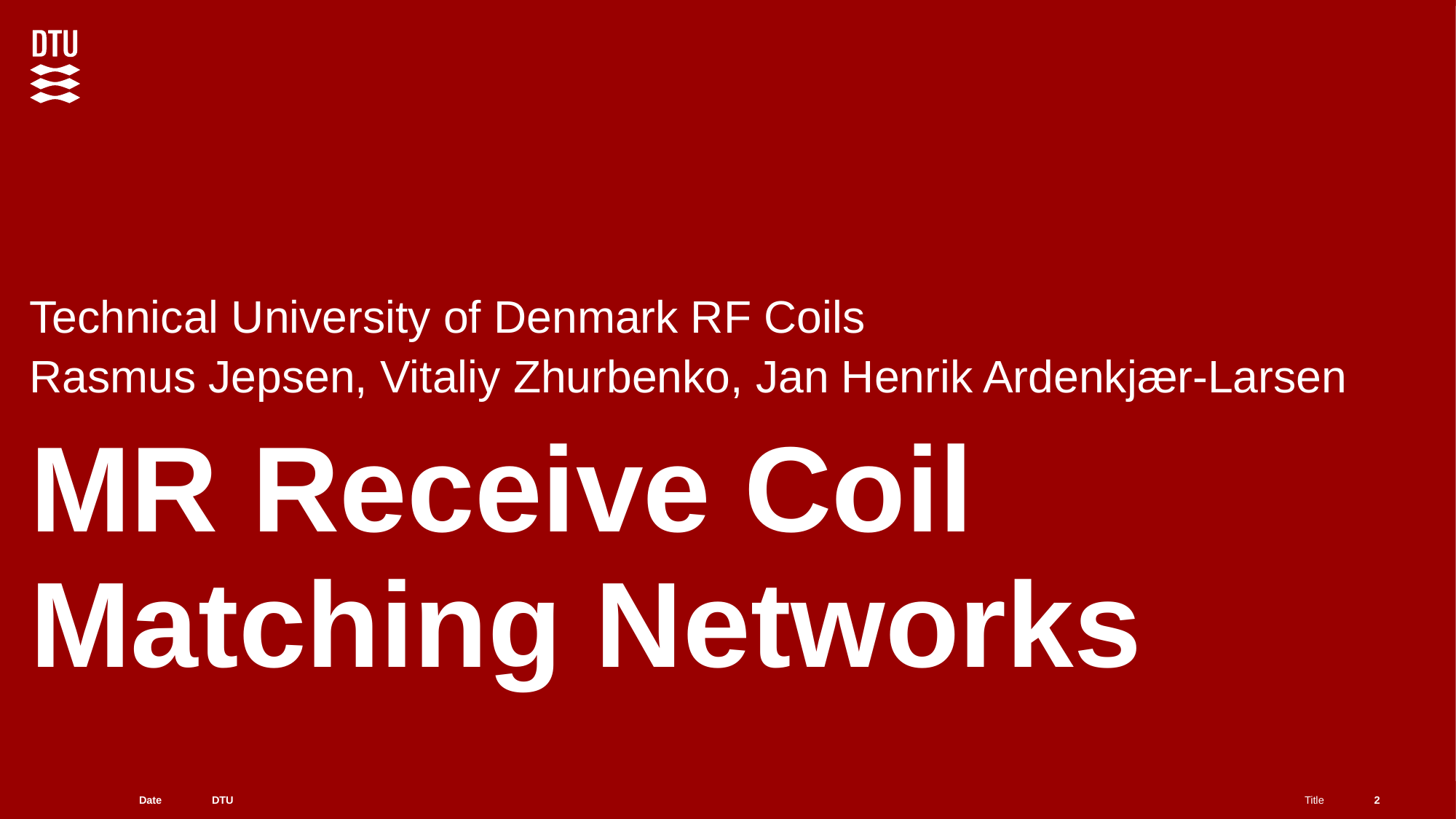

Technical University of Denmark RF Coils
Rasmus Jepsen, Vitaliy Zhurbenko, Jan Henrik Ardenkjær-Larsen
# MR Receive Coil Matching Networks
2